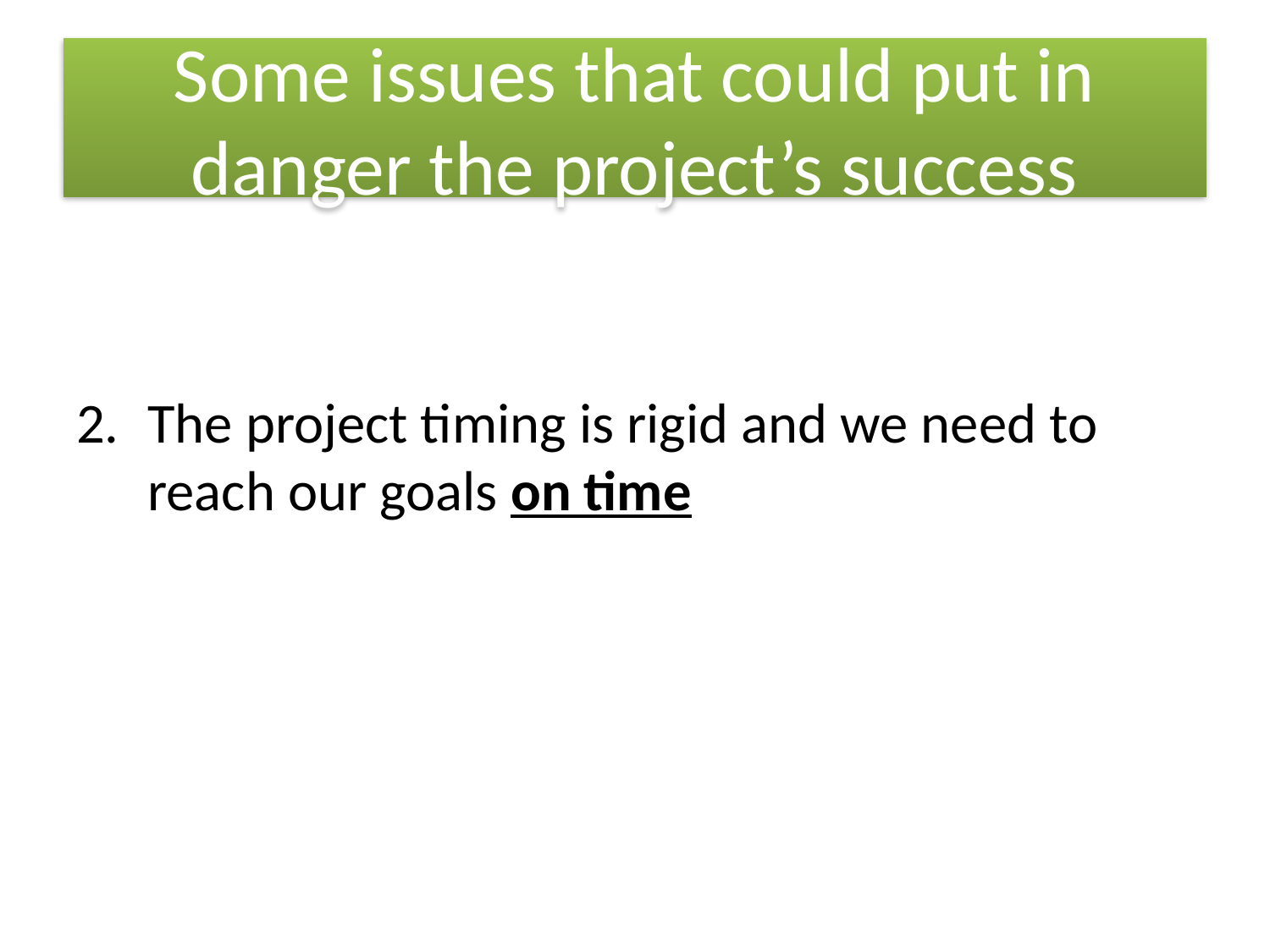

# Some issues that could put in danger the project’s success

The project timing is rigid and we need to reach our goals on time